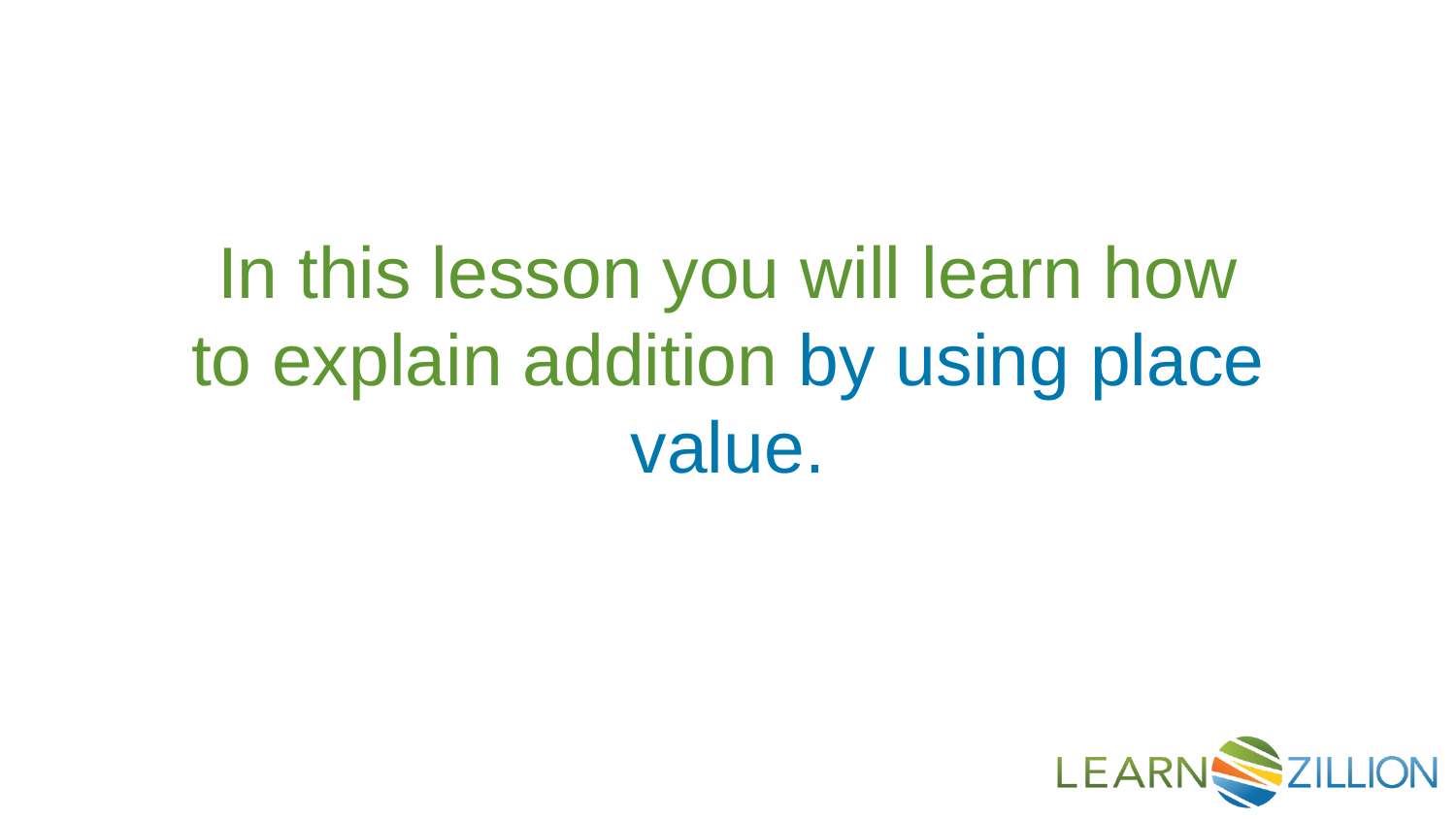

In this lesson you will learn how to explain addition by using place value.